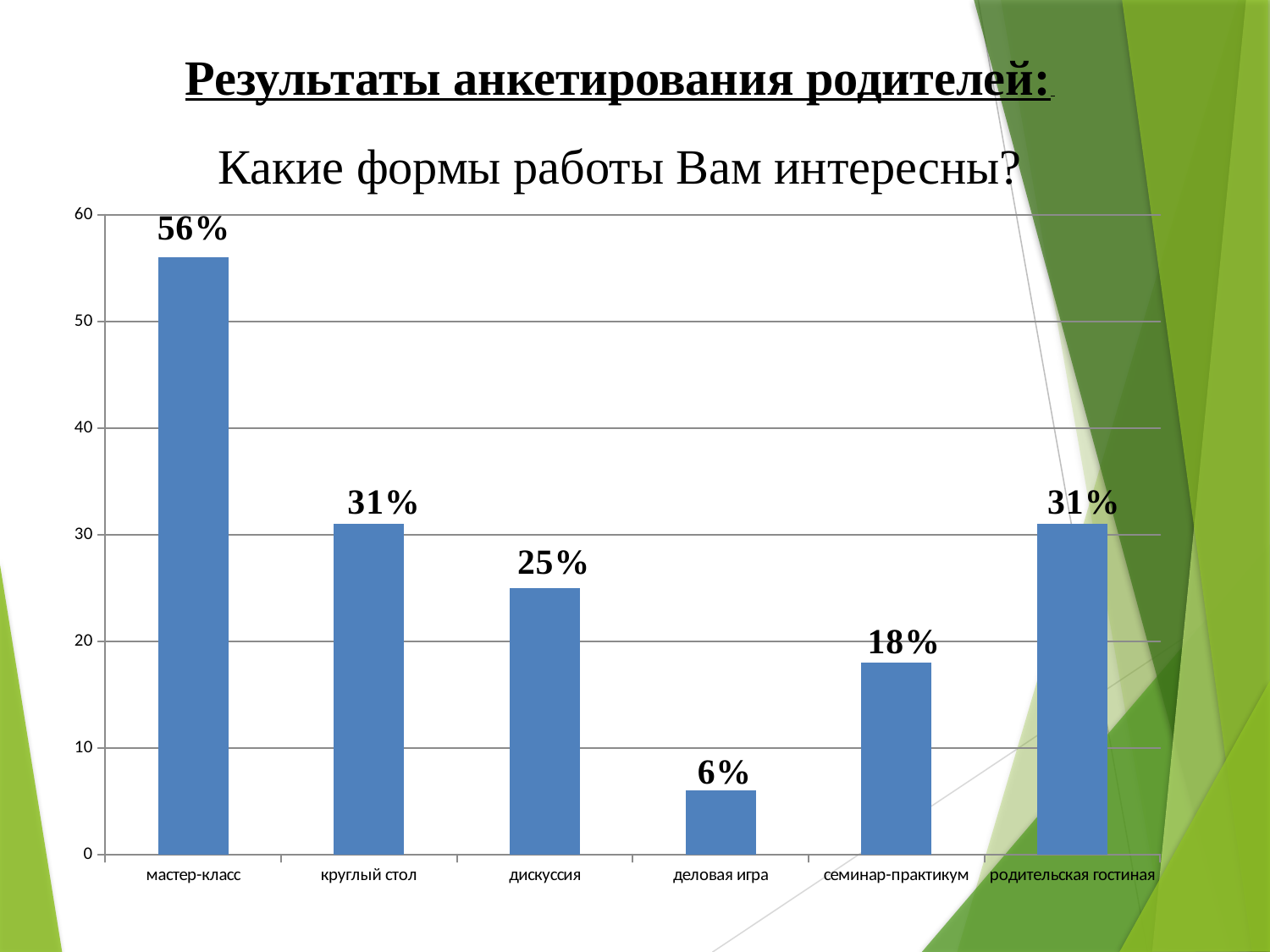

Результаты анкетирования родителей:
Какие формы работы Вам интересны?

### Chart

| Category | Ряд 1 |
|---|---|
| мастер-класс | 56.0 |
| круглый стол | 31.0 |
| дискуссия | 25.0 |
| деловая игра | 6.0 |
| семинар-практикум | 18.0 |
| родительская гостиная | 31.0 |